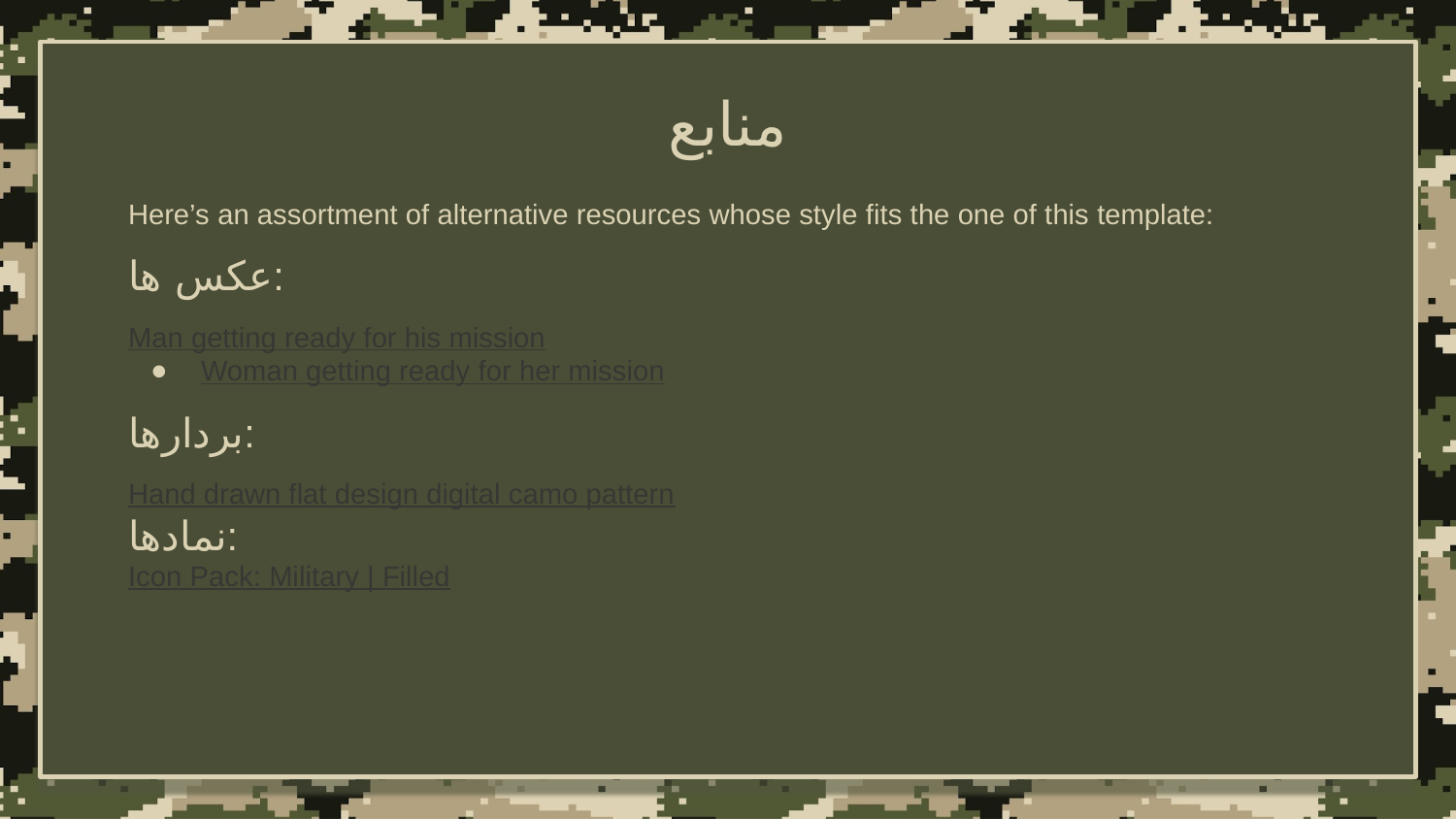

# منابع
Here’s an assortment of alternative resources whose style fits the one of this template:
عکس ها:
Man getting ready for his mission
Woman getting ready for her mission
بردارها:
Hand drawn flat design digital camo pattern
نمادها:
Icon Pack: Military | Filled